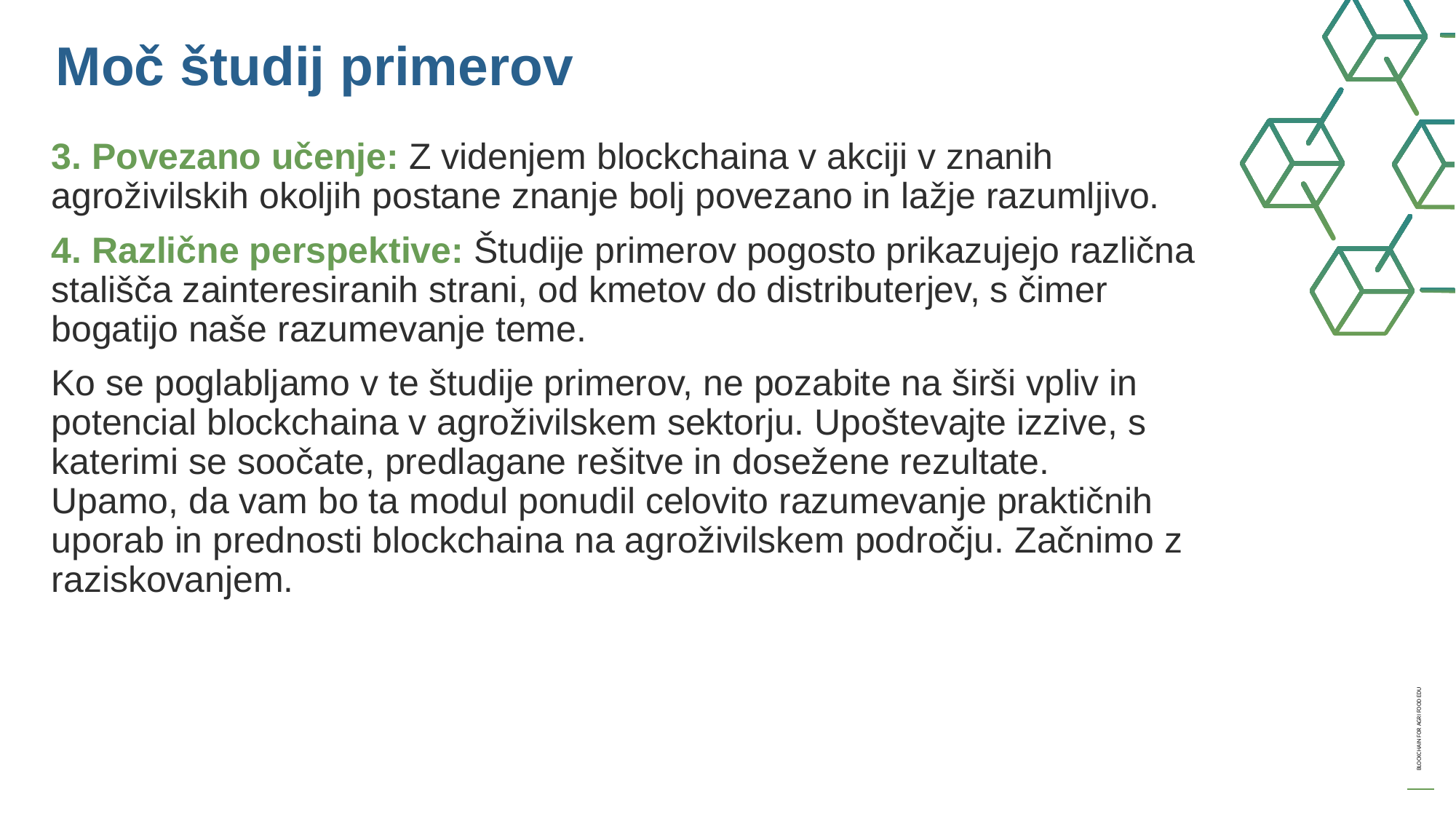

Moč študij primerov
3. Povezano učenje: Z videnjem blockchaina v akciji v znanih agroživilskih okoljih postane znanje bolj povezano in lažje razumljivo.
4. Različne perspektive: Študije primerov pogosto prikazujejo različna stališča zainteresiranih strani, od kmetov do distributerjev, s čimer bogatijo naše razumevanje teme.
Ko se poglabljamo v te študije primerov, ne pozabite na širši vpliv in potencial blockchaina v agroživilskem sektorju. Upoštevajte izzive, s katerimi se soočate, predlagane rešitve in dosežene rezultate.
Upamo, da vam bo ta modul ponudil celovito razumevanje praktičnih uporab in prednosti blockchaina na agroživilskem področju. Začnimo z raziskovanjem.